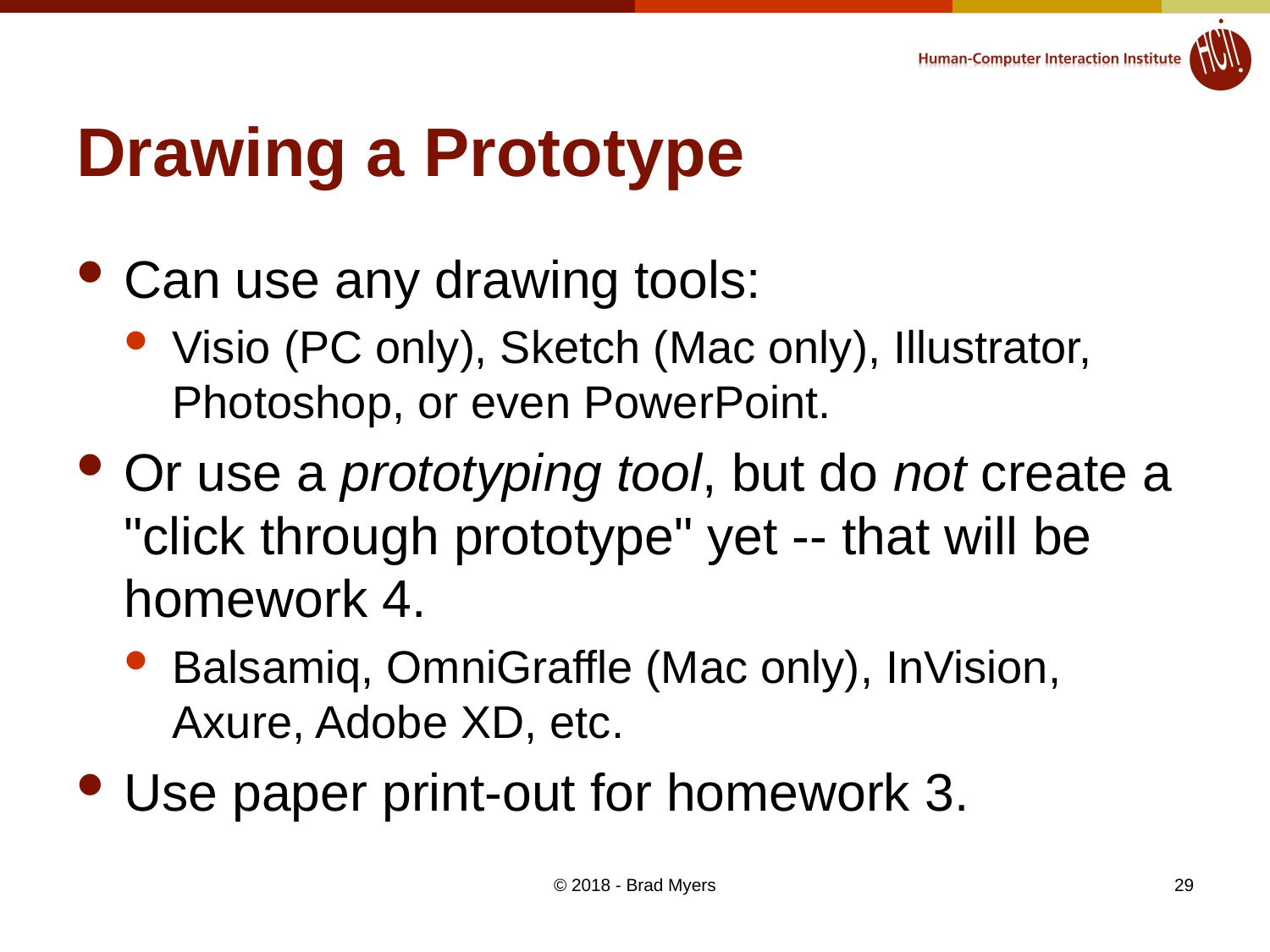

# Drawing a Prototype
Can use any drawing tools:
Visio (PC only), Sketch (Mac only), Illustrator, Photoshop, or even PowerPoint.
Or use a prototyping tool, but do not create a "click through prototype" yet -- that will be homework 4.
Balsamiq, OmniGraffle (Mac only), InVision, Axure, Adobe XD, etc.
Use paper print-out for homework 3.
© 2018 - Brad Myers
29